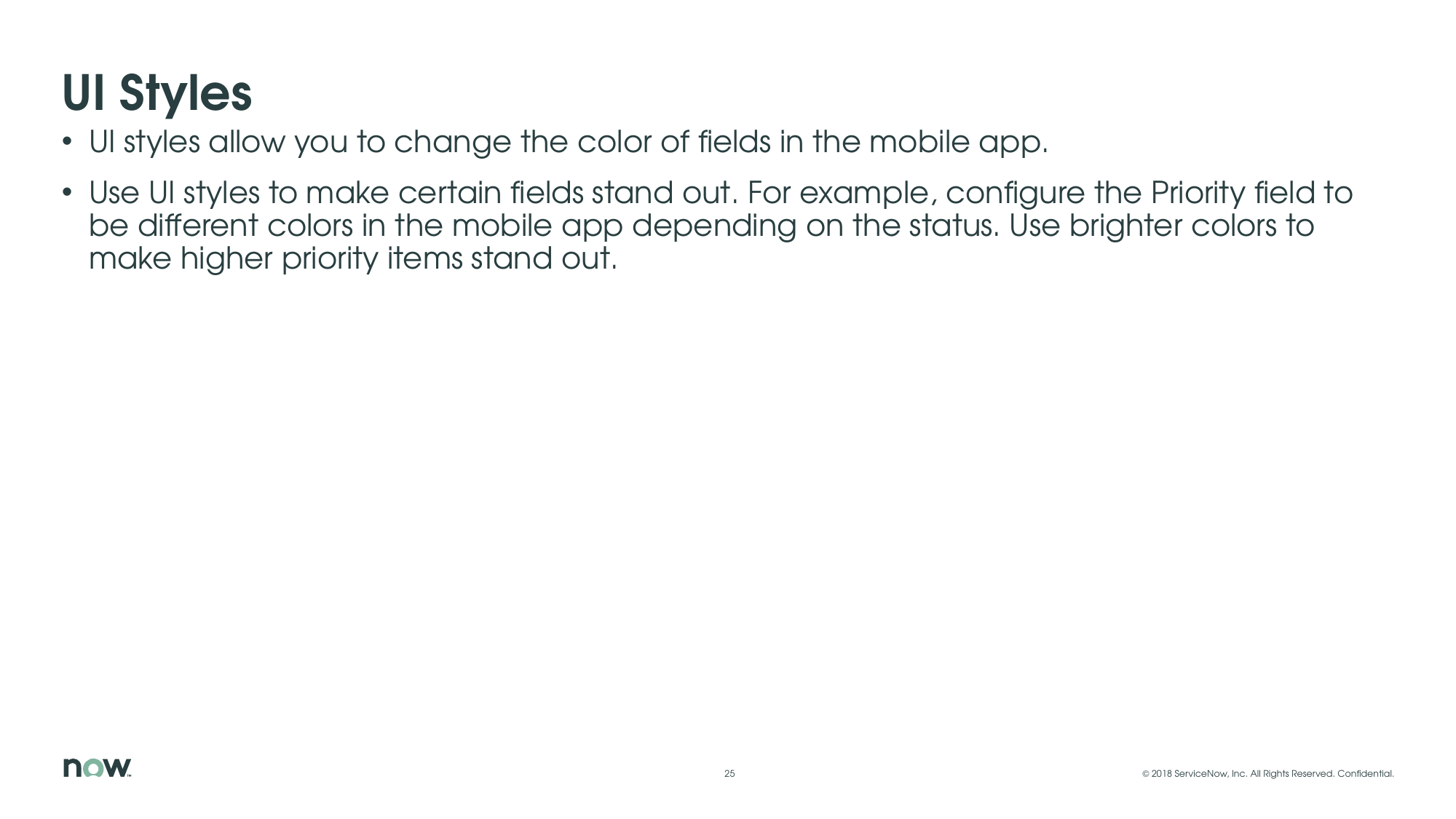

# UI Styles
UI styles allow you to change the color of fields in the mobile app.
Use UI styles to make certain fields stand out. For example, configure the Priority field to be different colors in the mobile app depending on the status. Use brighter colors to make higher priority items stand out.